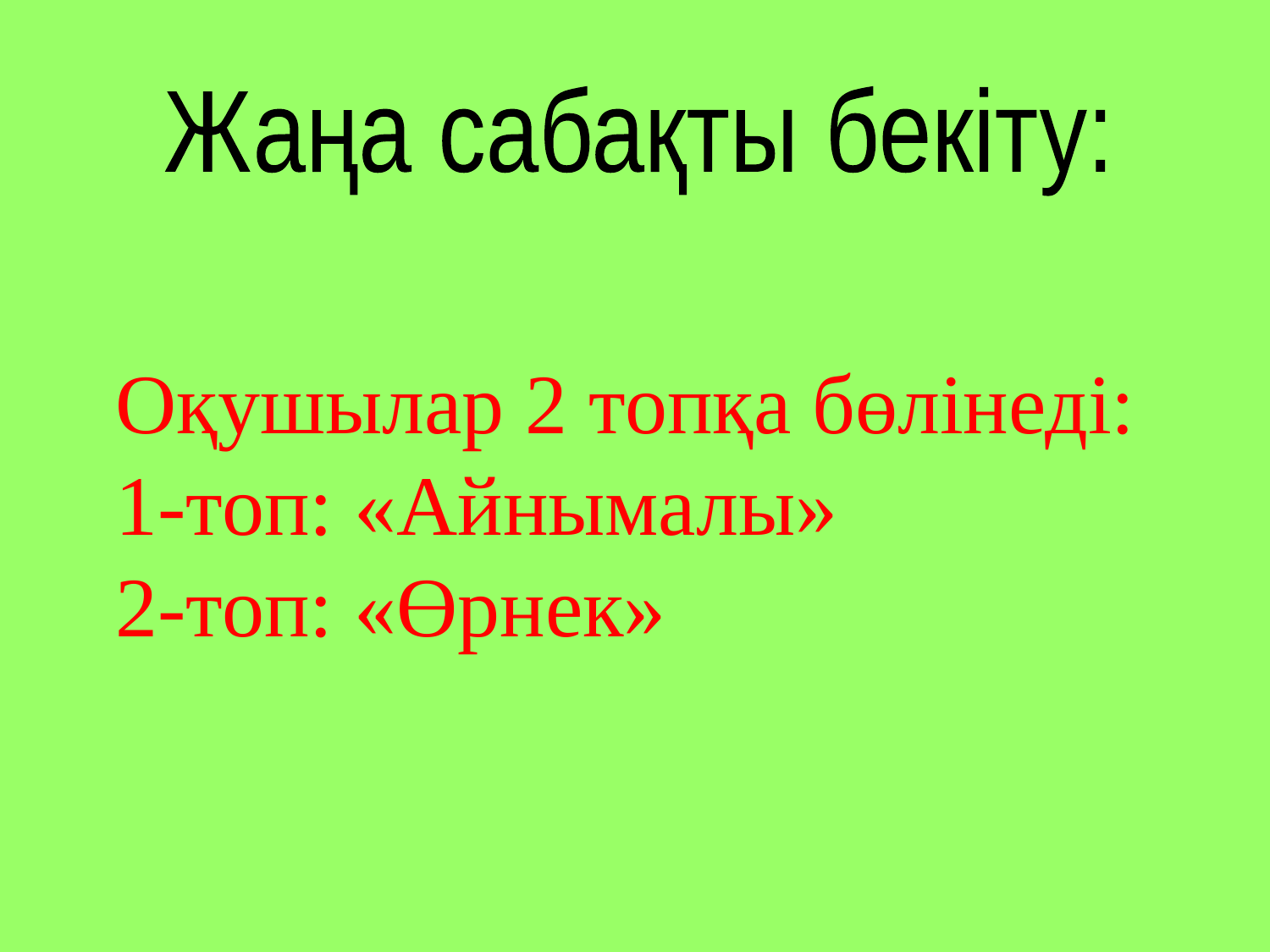

Жаңа сабақты бекіту:
# Оқушылар 2 топқа бөлінеді: 1-топ: «Айнымалы» 2-топ: «Өрнек»